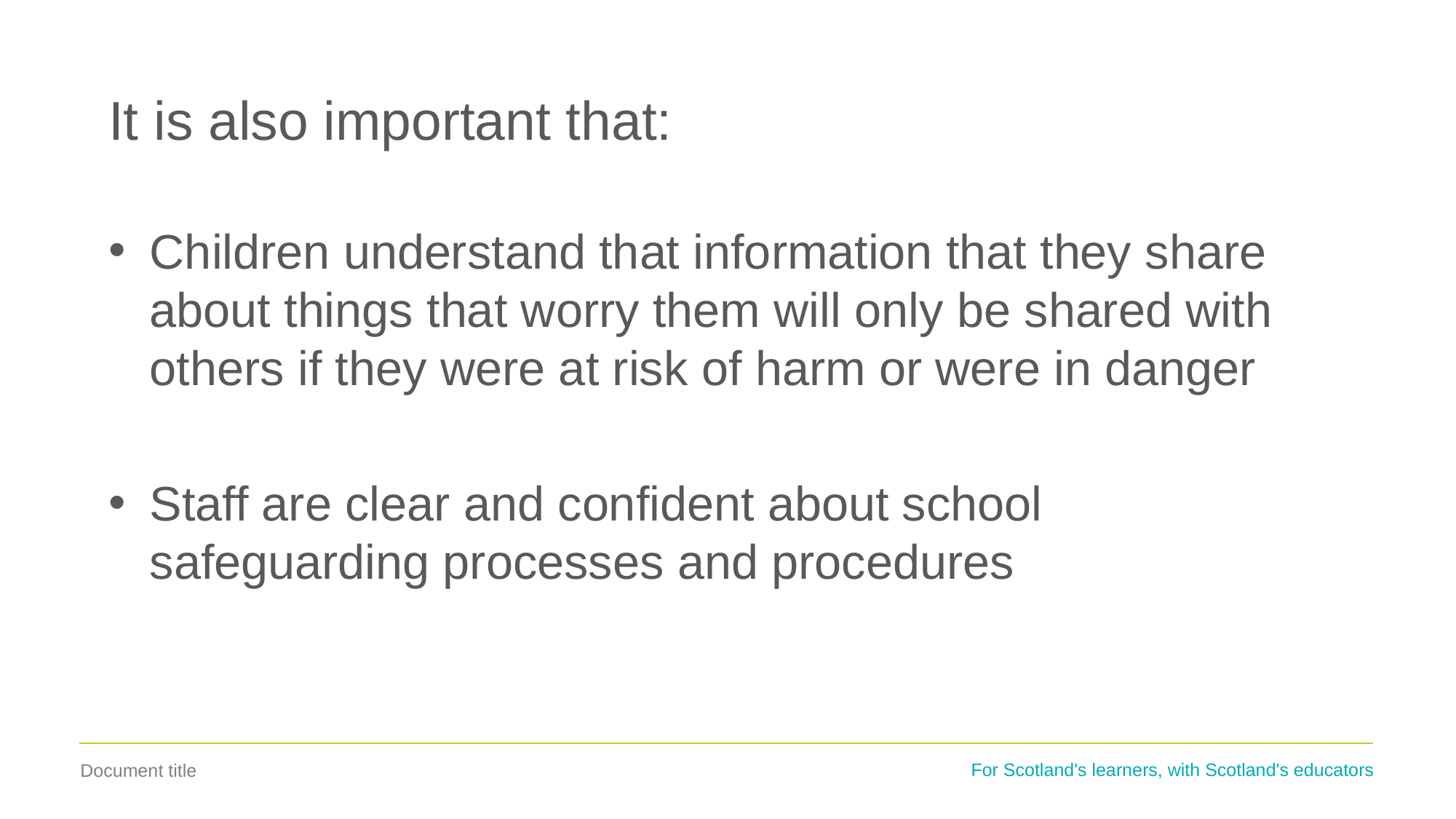

It is also important that:

Children understand that information that they share about things that worry them will only be shared with others if they were at risk of harm or were in danger

Staff are clear and confident about school safeguarding processes and procedures